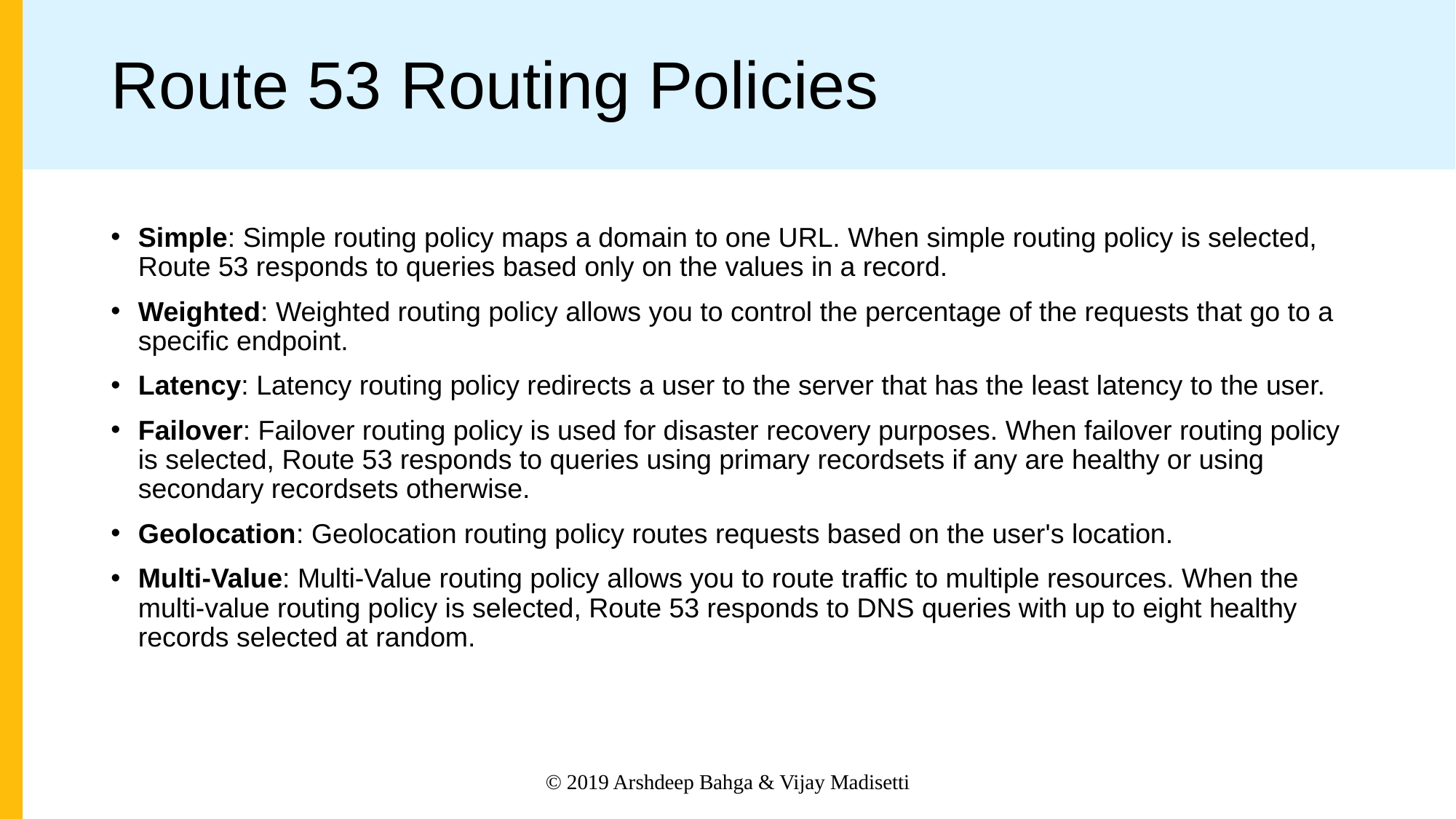

# Route 53 Routing Policies
Simple: Simple routing policy maps a domain to one URL. When simple routing policy is selected, Route 53 responds to queries based only on the values in a record.
Weighted: Weighted routing policy allows you to control the percentage of the requests that go to a specific endpoint.
Latency: Latency routing policy redirects a user to the server that has the least latency to the user.
Failover: Failover routing policy is used for disaster recovery purposes. When failover routing policy is selected, Route 53 responds to queries using primary recordsets if any are healthy or using secondary recordsets otherwise.
Geolocation: Geolocation routing policy routes requests based on the user's location.
Multi-Value: Multi-Value routing policy allows you to route traffic to multiple resources. When the multi-value routing policy is selected, Route 53 responds to DNS queries with up to eight healthy records selected at random.
© 2019 Arshdeep Bahga & Vijay Madisetti